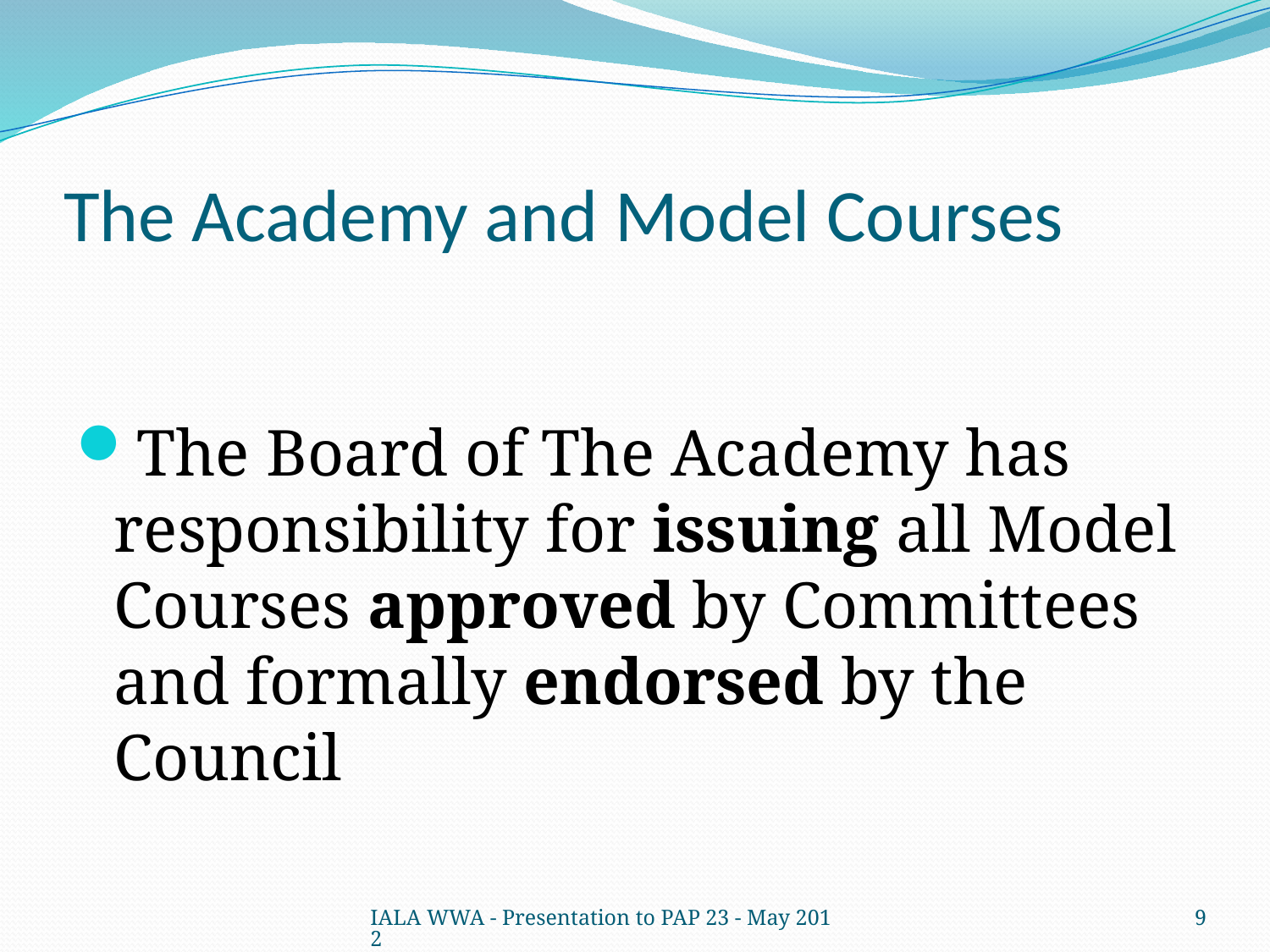

# The Academy and Model Courses
The Board of The Academy has responsibility for issuing all Model Courses approved by Committees and formally endorsed by the Council

IALA WWA - Presentation to PAP 23 - May 2012
9